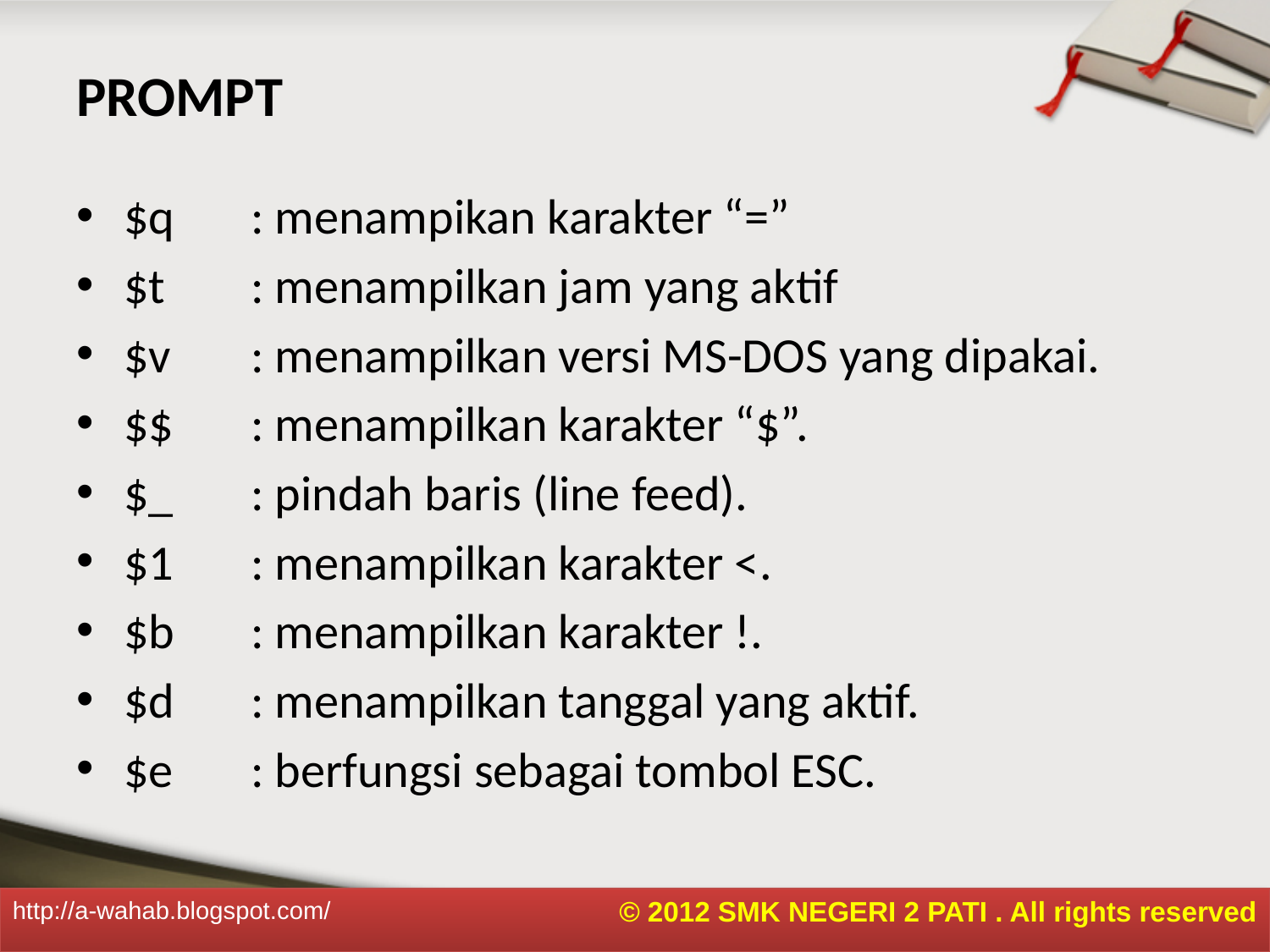

# PROMPT
$q 	: menampikan karakter “=”
$t 	: menampilkan jam yang aktif
$v 	: menampilkan versi MS-DOS yang dipakai.
$$ 	: menampilkan karakter “$”.
$_ 	: pindah baris (line feed).
$1 	: menampilkan karakter <.
$b 	: menampilkan karakter !.
$d 	: menampilkan tanggal yang aktif.
$e 	: berfungsi sebagai tombol ESC.
© 2012 SMK NEGERI 2 PATI . All rights reserved

http://a-wahab.blogspot.com/